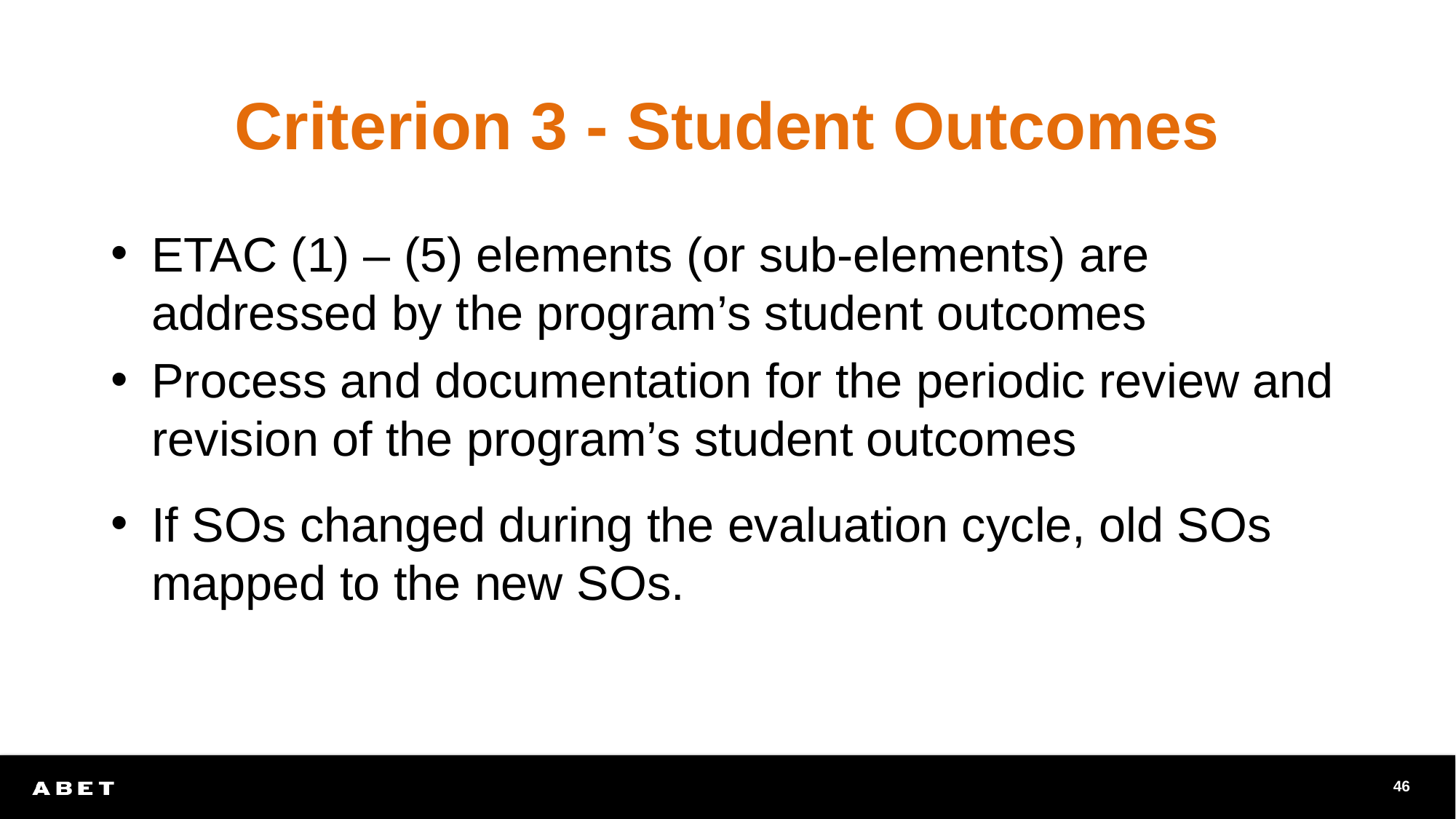

# Criterion 3 - Student Outcomes
ETAC (1) – (5) elements (or sub-elements) are addressed by the program’s student outcomes
Process and documentation for the periodic review and revision of the program’s student outcomes
If SOs changed during the evaluation cycle, old SOs mapped to the new SOs.